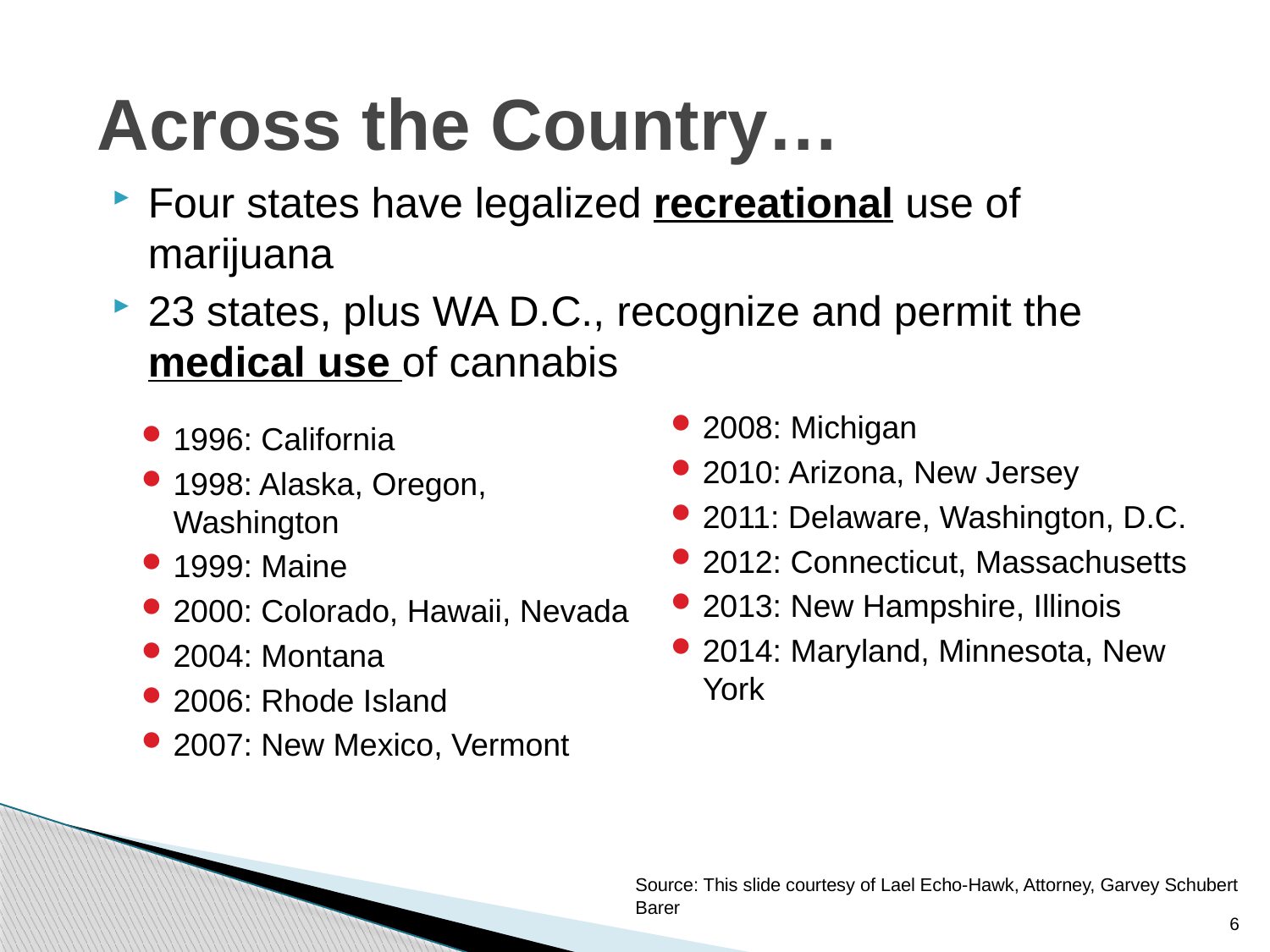

# Across the Country…
Four states have legalized recreational use of marijuana
23 states, plus WA D.C., recognize and permit the medical use of cannabis
2008: Michigan
2010: Arizona, New Jersey
2011: Delaware, Washington, D.C.
2012: Connecticut, Massachusetts
2013: New Hampshire, Illinois
2014: Maryland, Minnesota, New York
1996: California
1998: Alaska, Oregon, Washington
1999: Maine
2000: Colorado, Hawaii, Nevada
2004: Montana
2006: Rhode Island
2007: New Mexico, Vermont
Source: This slide courtesy of Lael Echo-Hawk, Attorney, Garvey Schubert Barer
6